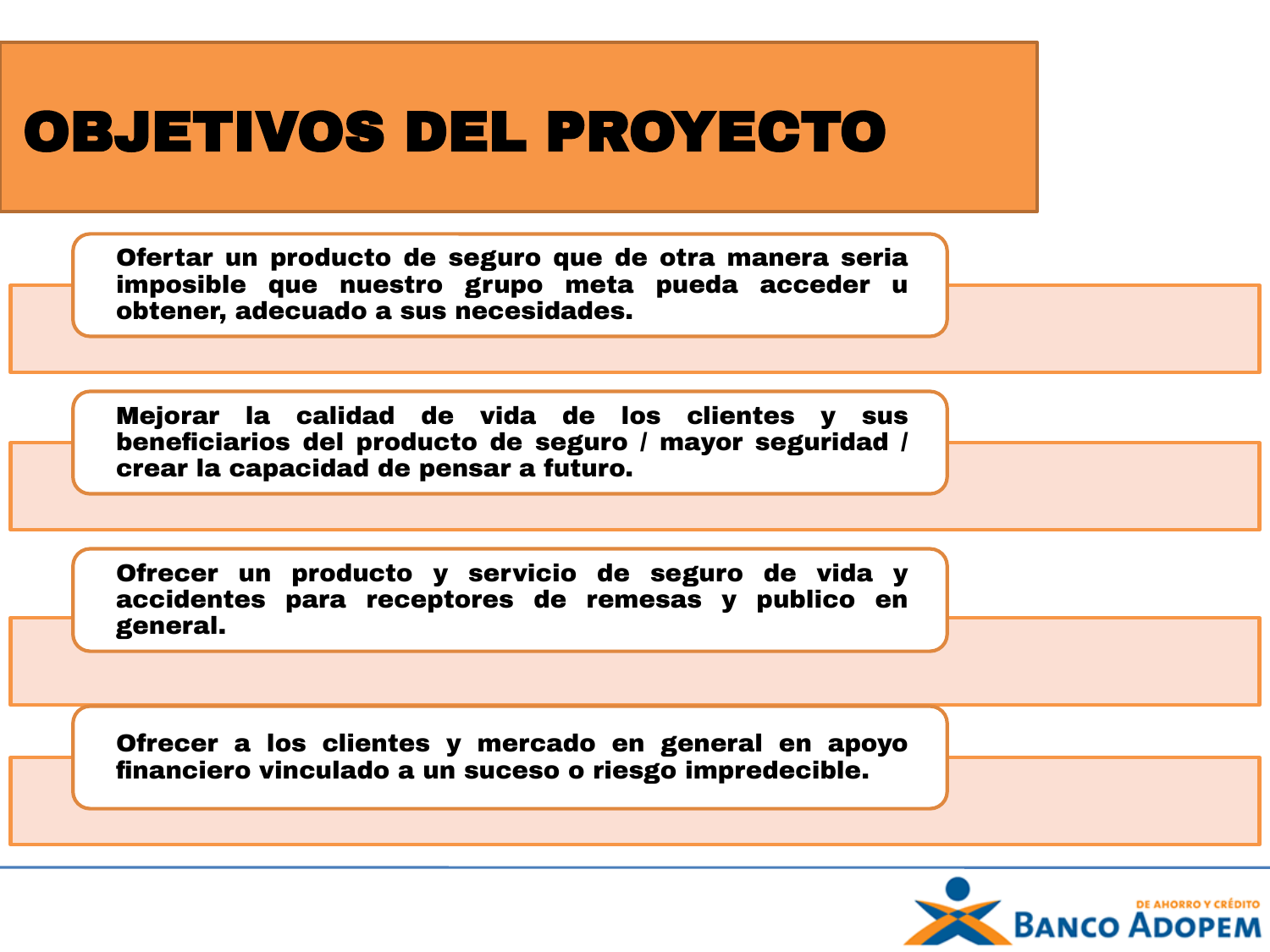

OBJETIVOS DEL PROYECTO
Ofertar un producto de seguro que de otra manera seria imposible que nuestro grupo meta pueda acceder u obtener, adecuado a sus necesidades.
Mejorar la calidad de vida de los clientes y sus beneficiarios del producto de seguro / mayor seguridad / crear la capacidad de pensar a futuro.
Ofrecer un producto y servicio de seguro de vida y accidentes para receptores de remesas y publico en general.
Ofrecer a los clientes y mercado en general en apoyo financiero vinculado a un suceso o riesgo impredecible.